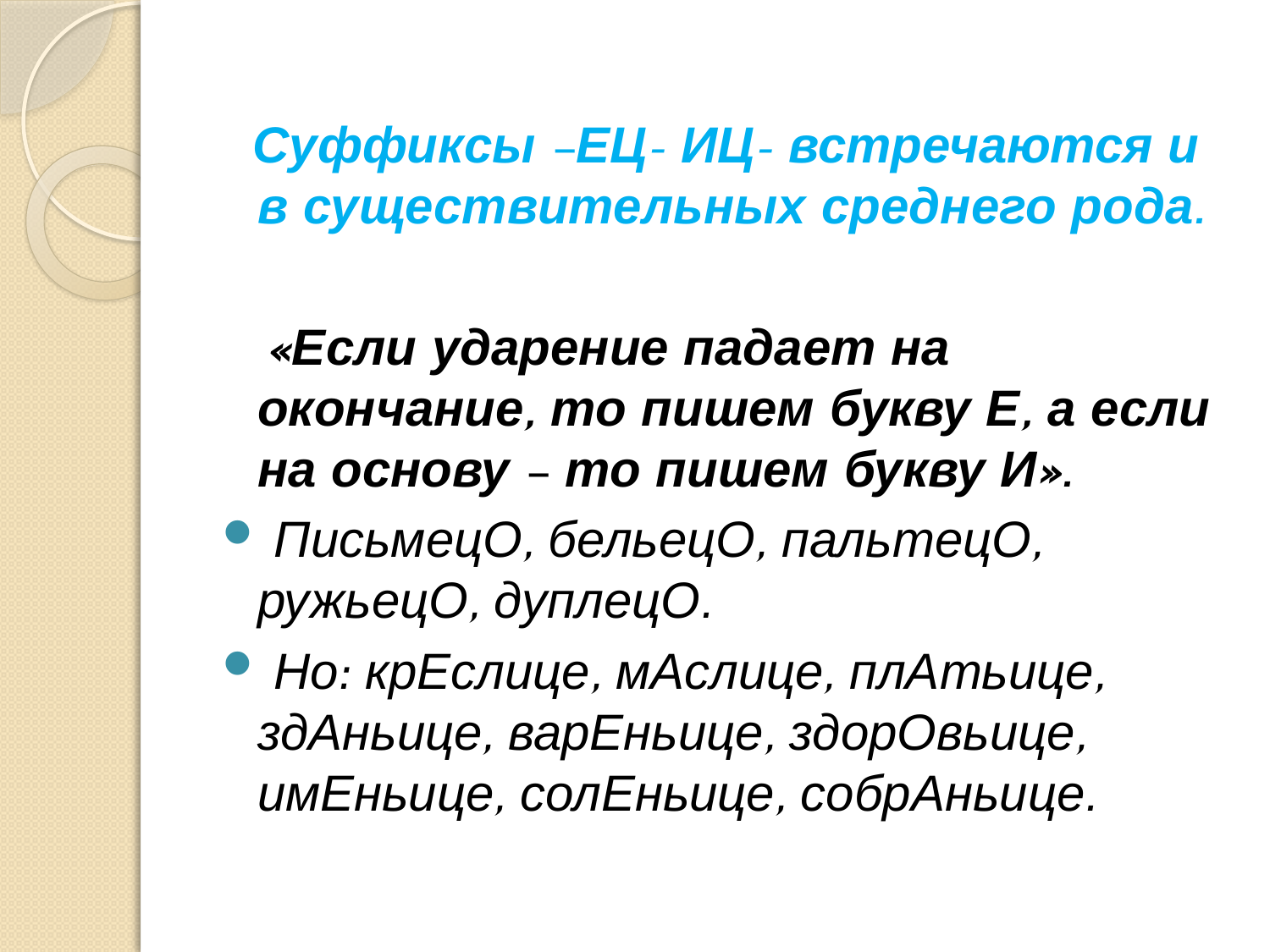

Суффиксы –ЕЦ- ИЦ- встречаются и в существительных среднего рода.

   «Если ударение падает на окончание, то пишем букву Е, а если на основу – то пишем букву И».
 ПисьмецО, бельецО, пальтецО, ружьецО, дуплецО.
 Но: крЕслице, мАслице, плАтьице, здАньице, варЕньице, здорОвьице, имЕньице, солЕньице, собрАньице.